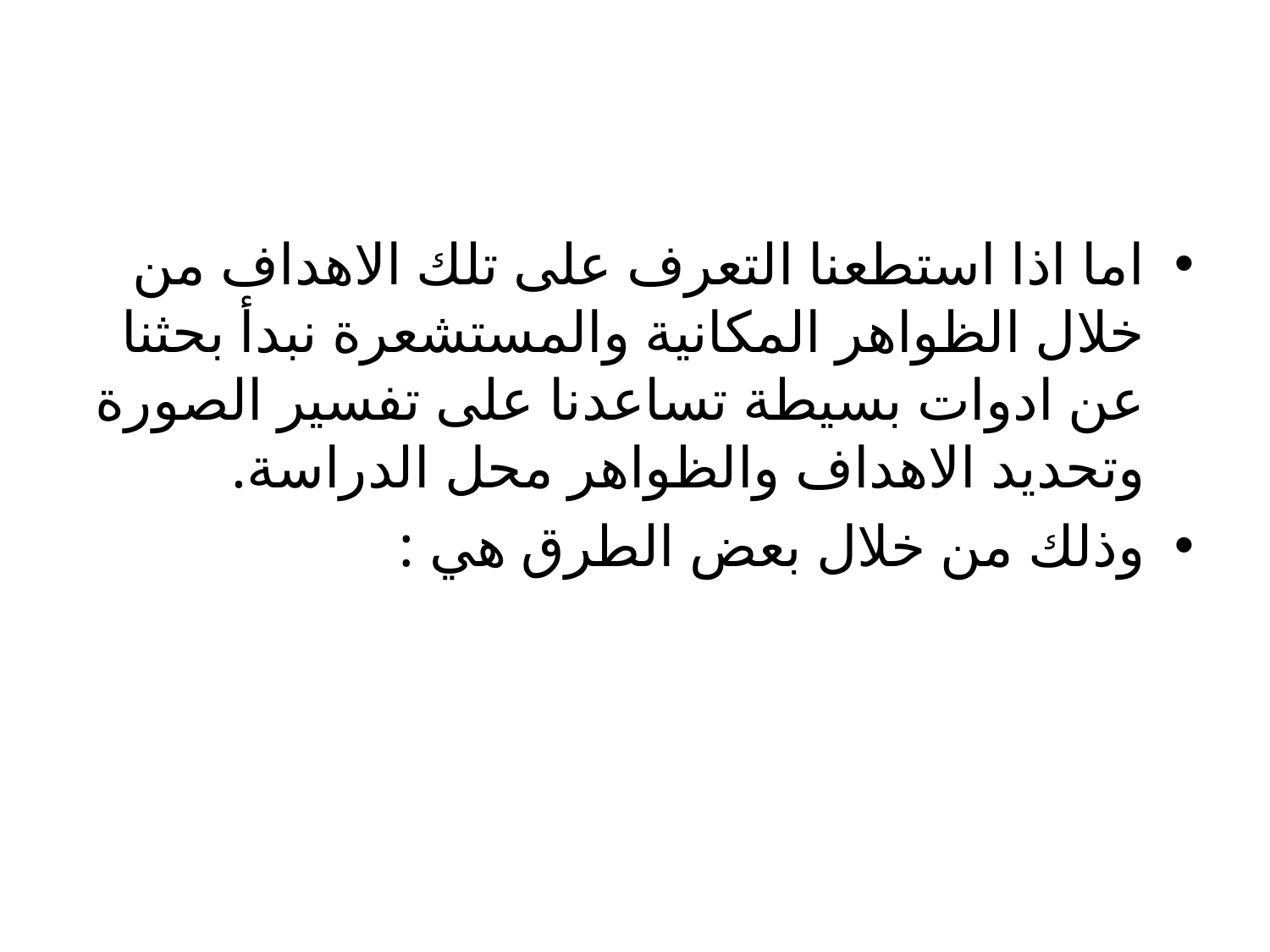

اما اذا استطعنا التعرف على تلك الاهداف من خلال الظواهر المكانية والمستشعرة نبدأ بحثنا عن ادوات بسيطة تساعدنا على تفسير الصورة وتحديد الاهداف والظواهر محل الدراسة.
وذلك من خلال بعض الطرق هي :